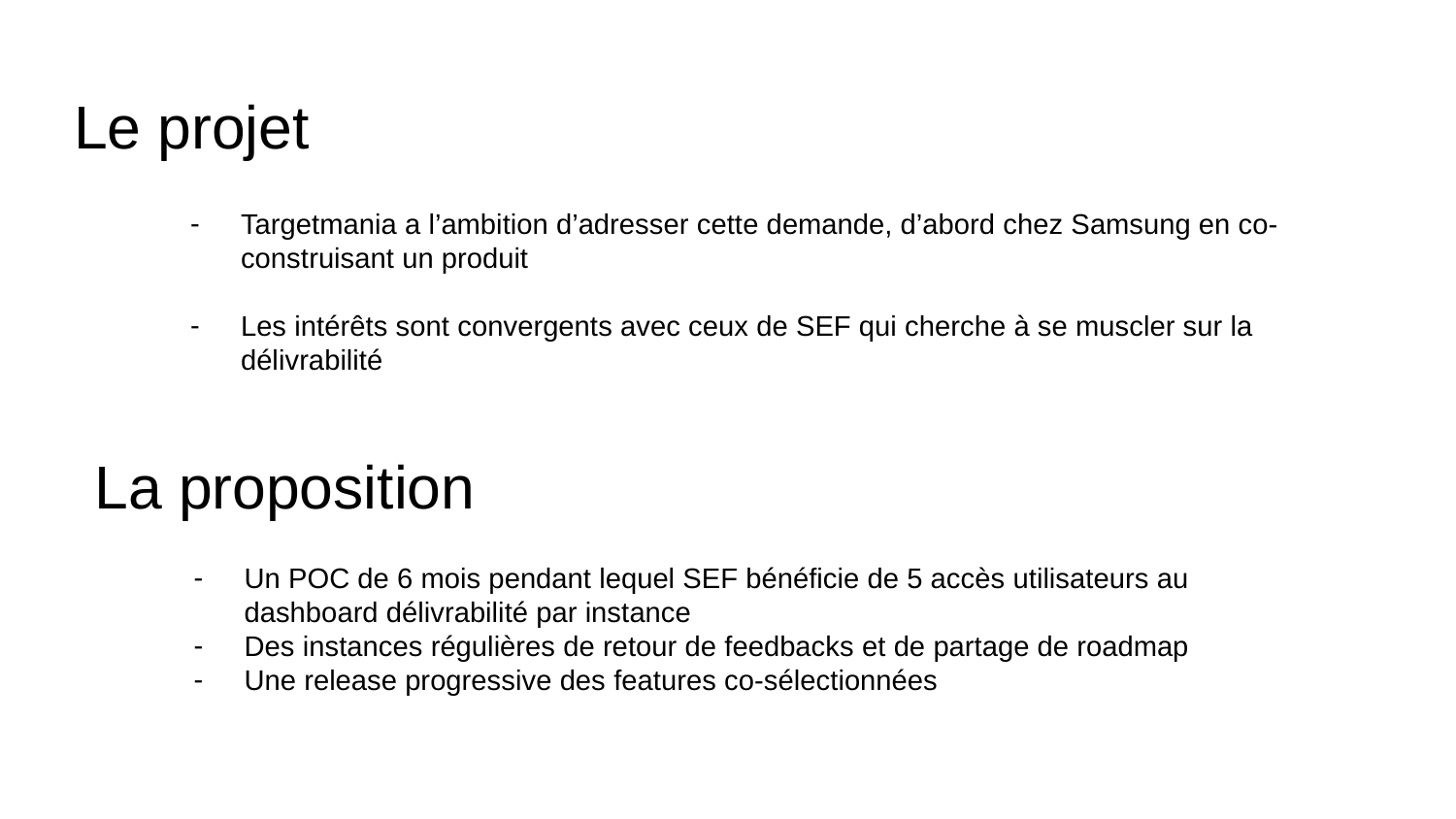

Le projet
Targetmania a l’ambition d’adresser cette demande, d’abord chez Samsung en co-construisant un produit

Les intérêts sont convergents avec ceux de SEF qui cherche à se muscler sur la délivrabilité

La proposition
Un POC de 6 mois pendant lequel SEF bénéficie de 5 accès utilisateurs au dashboard délivrabilité par instance
Des instances régulières de retour de feedbacks et de partage de roadmap
Une release progressive des features co-sélectionnées